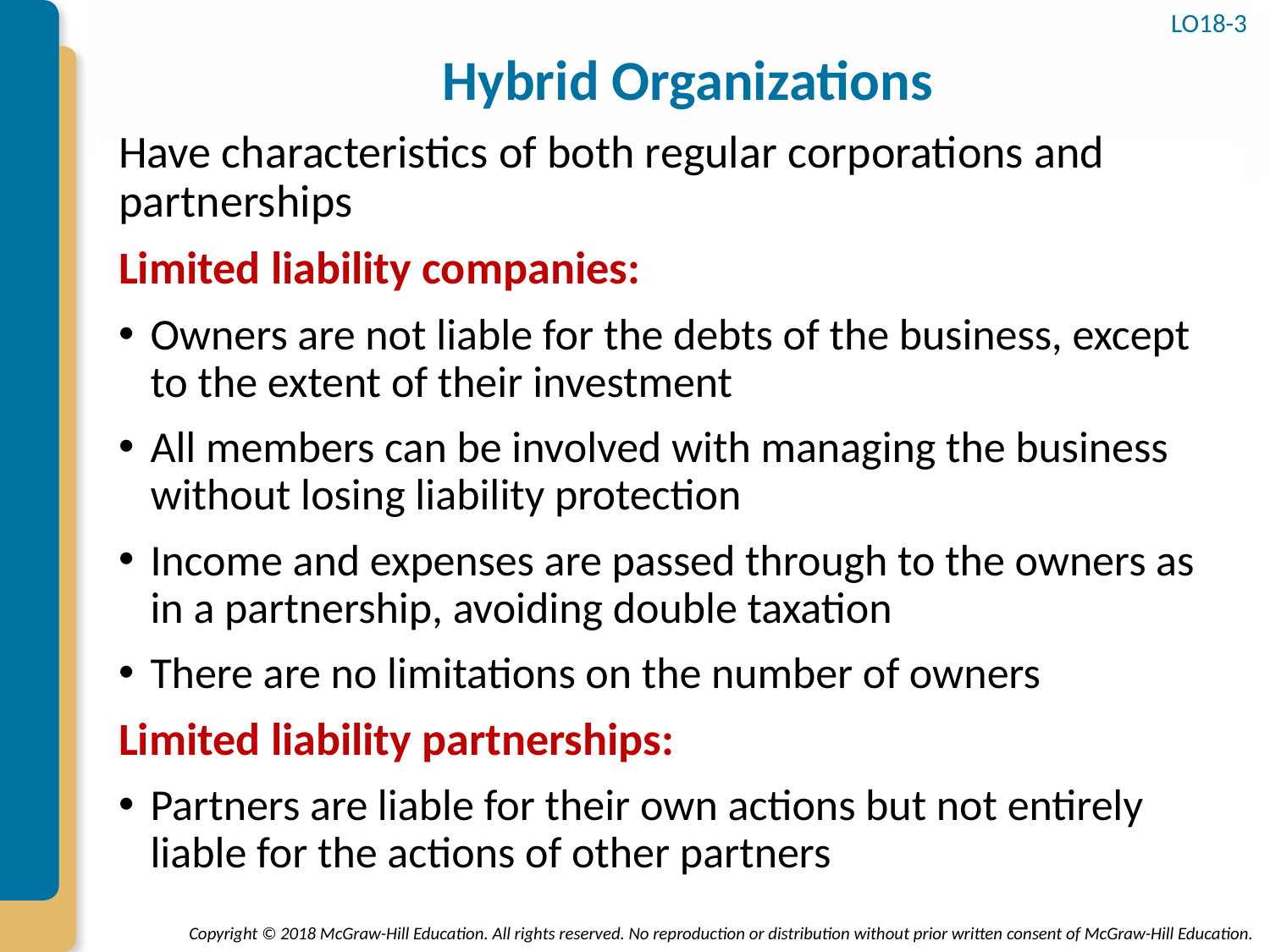

# Hybrid Organizations
LO18-3
Have characteristics of both regular corporations and partnerships
Limited liability companies:
Owners are not liable for the debts of the business, except to the extent of their investment
All members can be involved with managing the business without losing liability protection
Income and expenses are passed through to the owners as in a partnership, avoiding double taxation
There are no limitations on the number of owners
Limited liability partnerships:
Partners are liable for their own actions but not entirely liable for the actions of other partners